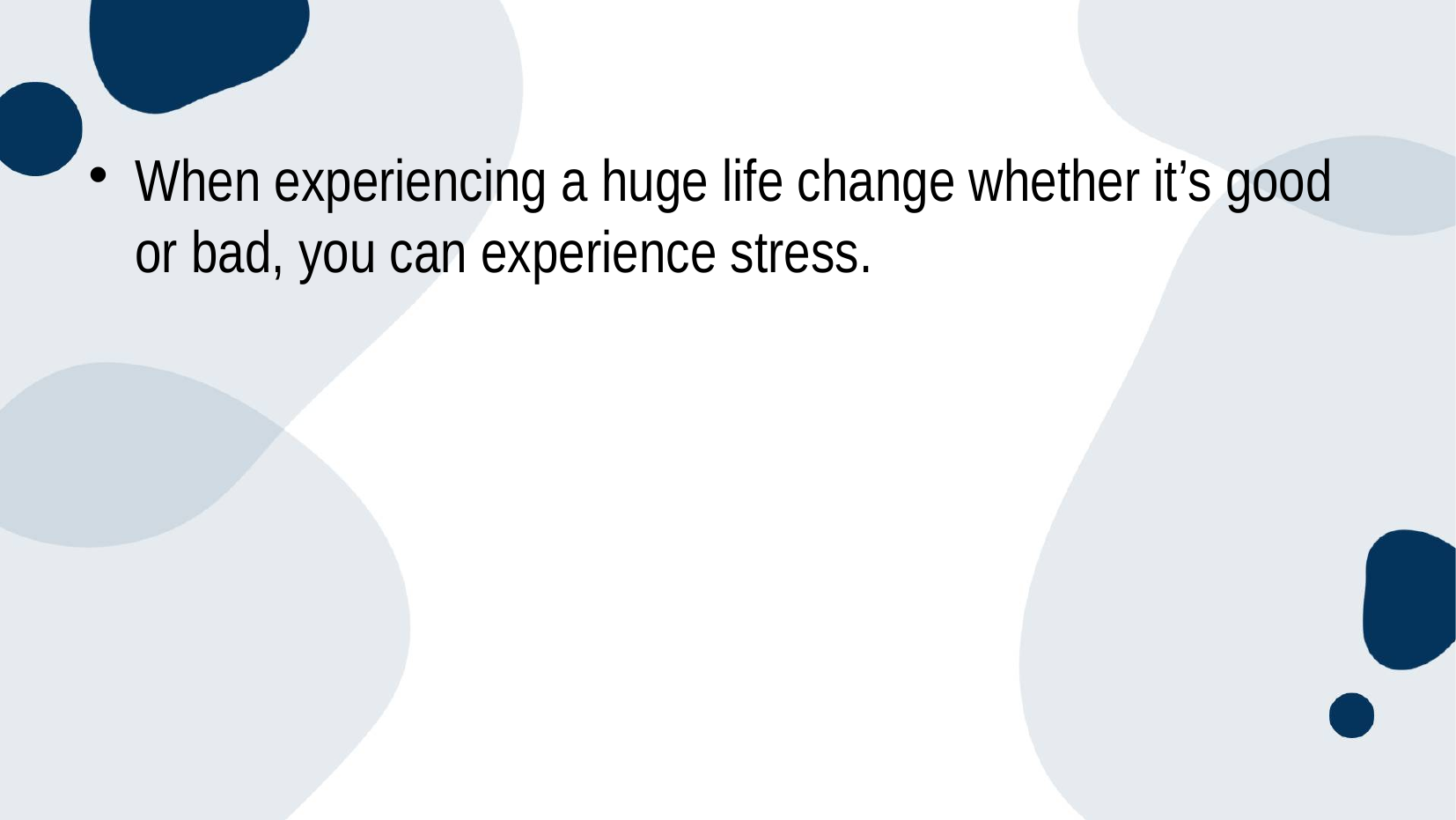

When experiencing a huge life change whether it’s good or bad, you can experience stress.